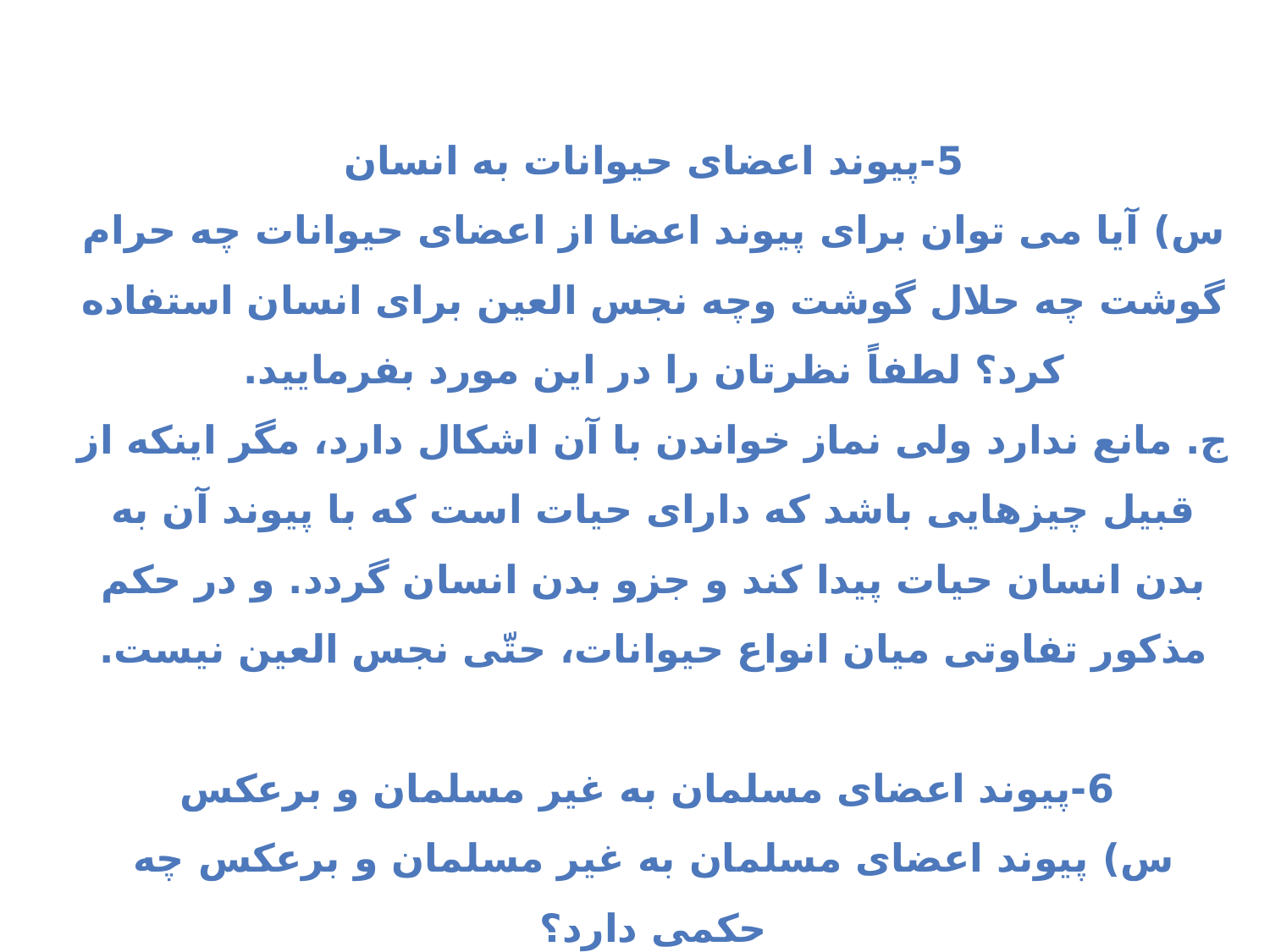

5-پیوند اعضای حیوانات به انسان
س) آیا می توان برای پیوند اعضا از اعضای حیوانات چه حرام گوشت چه حلال گوشت وچه نجس العین برای انسان استفاده کرد؟ لطفاً نظرتان را در این مورد بفرمایید.
ج. مانع ندارد ولی نماز خواندن با آن اشکال دارد، مگر اینکه از قبیل چیزهایی باشد که دارای حیات است که با پیوند آن به بدن انسان حیات پیدا کند و جزو بدن انسان گردد. و در حکم مذکور تفاوتی میان انواع حیوانات، حتّی نجس العین نیست.

 6-پیوند اعضای مسلمان به غیر مسلمان و برعکس
س) پیوند اعضای مسلمان به غیر مسلمان و برعکس چه حکمی دارد؟
ج) در اهدای عضو جهت پیوند، فرقی نیست که گیرنده  مسلمان باشد یا غیر مسلمان.